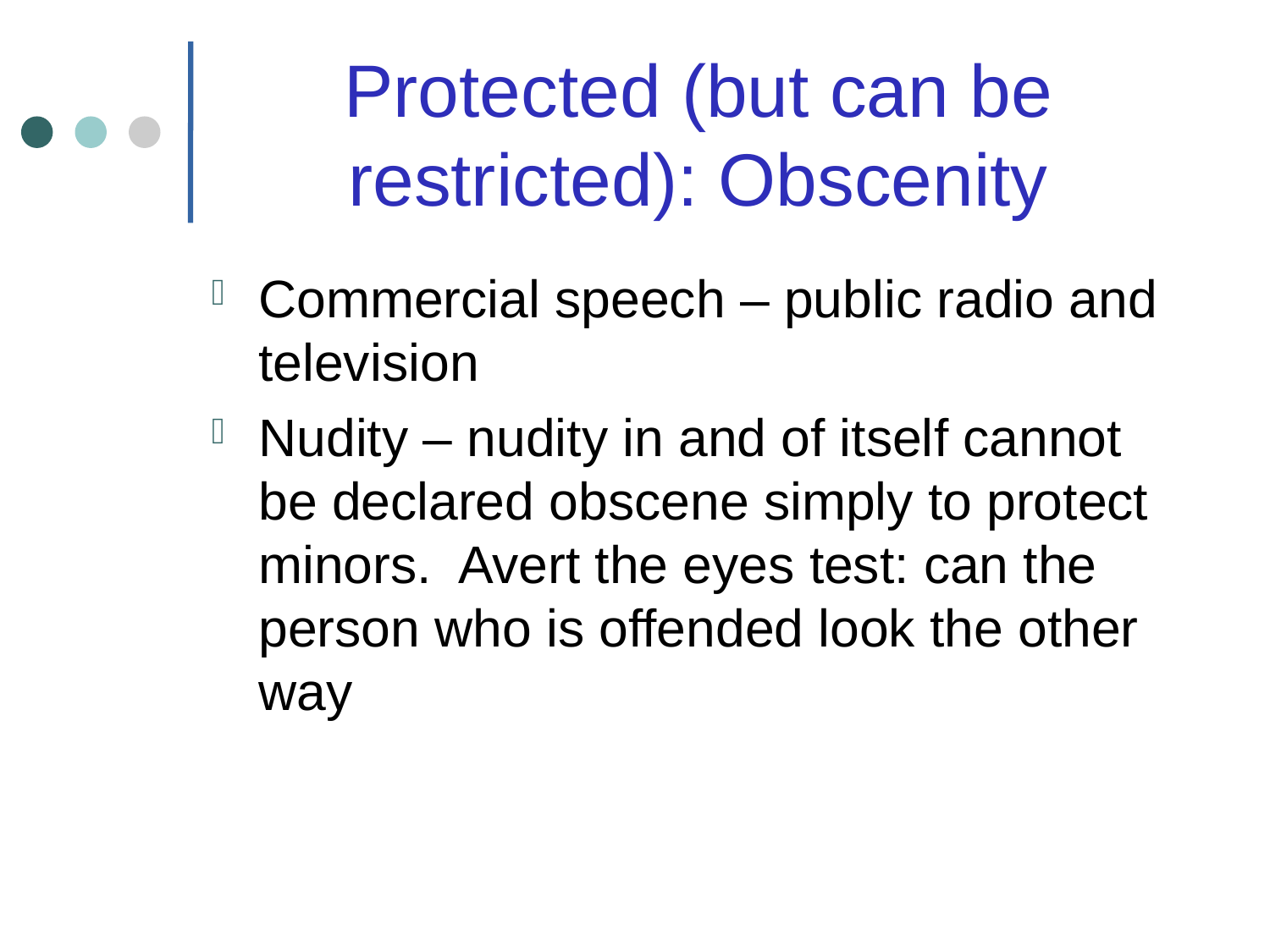

# Protected (but can be restricted): Obscenity
Commercial speech – public radio and television
Nudity – nudity in and of itself cannot be declared obscene simply to protect minors.  Avert the eyes test: can the person who is offended look the other way